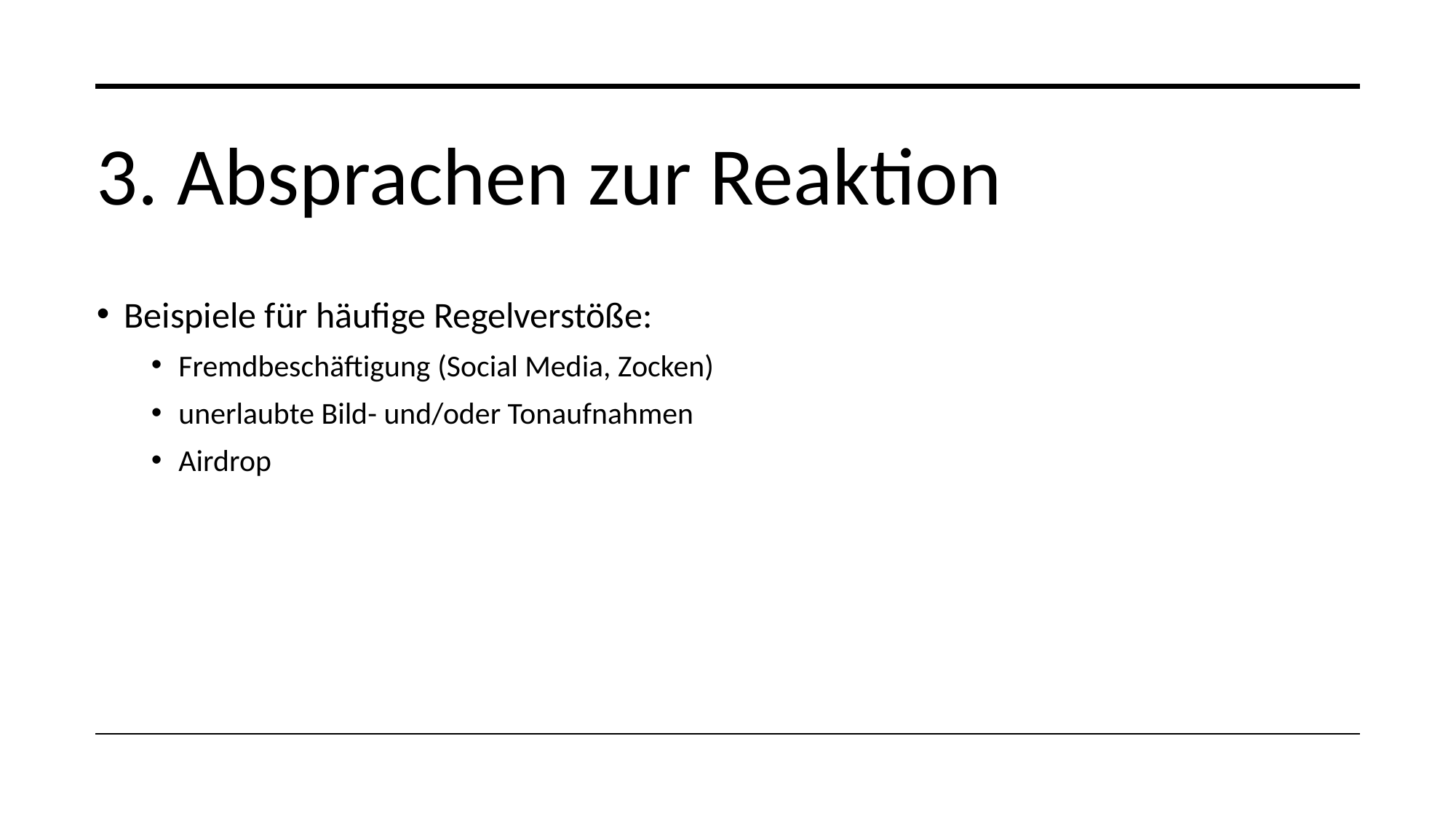

# 3. Absprachen zur Reaktion
Beispiele für häufige Regelverstöße:
Fremdbeschäftigung (Social Media, Zocken)
unerlaubte Bild- und/oder Tonaufnahmen
Airdrop